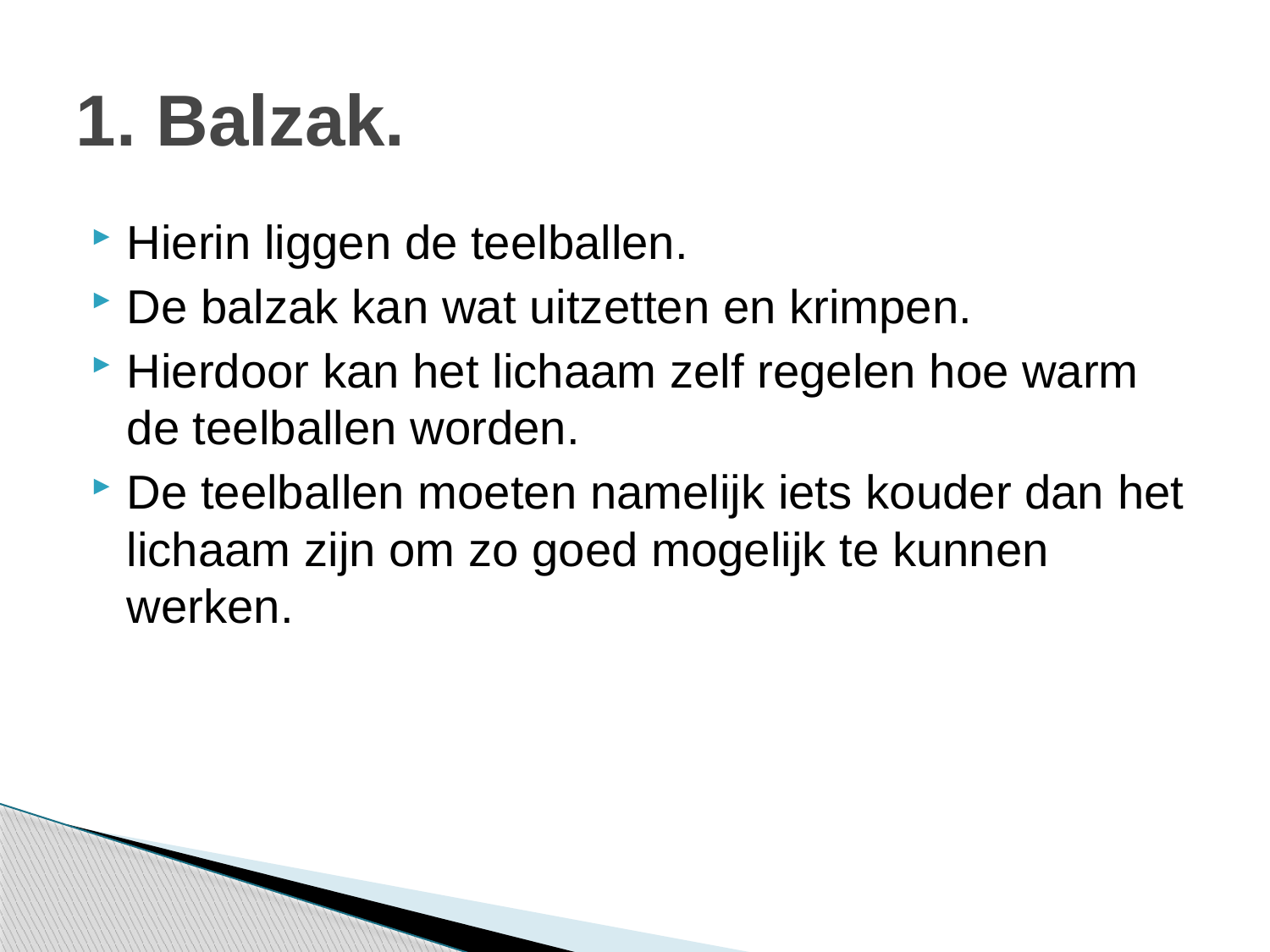

# 1. Balzak.
Hierin liggen de teelballen.
De balzak kan wat uitzetten en krimpen.
Hierdoor kan het lichaam zelf regelen hoe warm de teelballen worden.
De teelballen moeten namelijk iets kouder dan het lichaam zijn om zo goed mogelijk te kunnen werken.